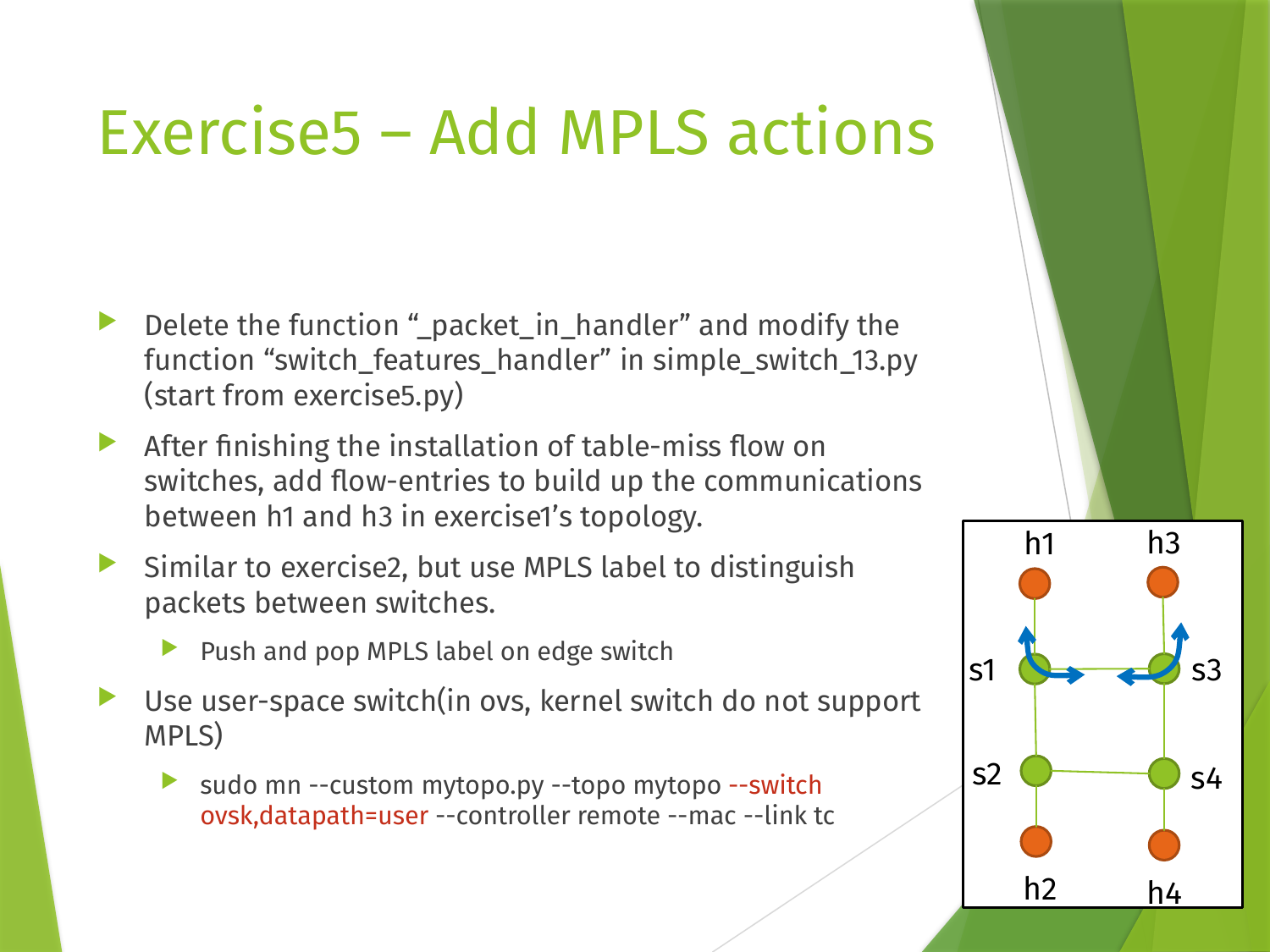

# Exercise5 – Add MPLS actions
Delete the function “_packet_in_handler” and modify the function “switch_features_handler” in simple_switch_13.py (start from exercise5.py)
After finishing the installation of table-miss flow on switches, add flow-entries to build up the communications between h1 and h3 in exercise1’s topology.
Similar to exercise2, but use MPLS label to distinguish packets between switches.
Push and pop MPLS label on edge switch
Use user-space switch(in ovs, kernel switch do not support MPLS)
sudo mn --custom mytopo.py --topo mytopo --switch ovsk,datapath=user --controller remote --mac --link tc
h3
h1

s1
s3

s2
s4

h2
h4